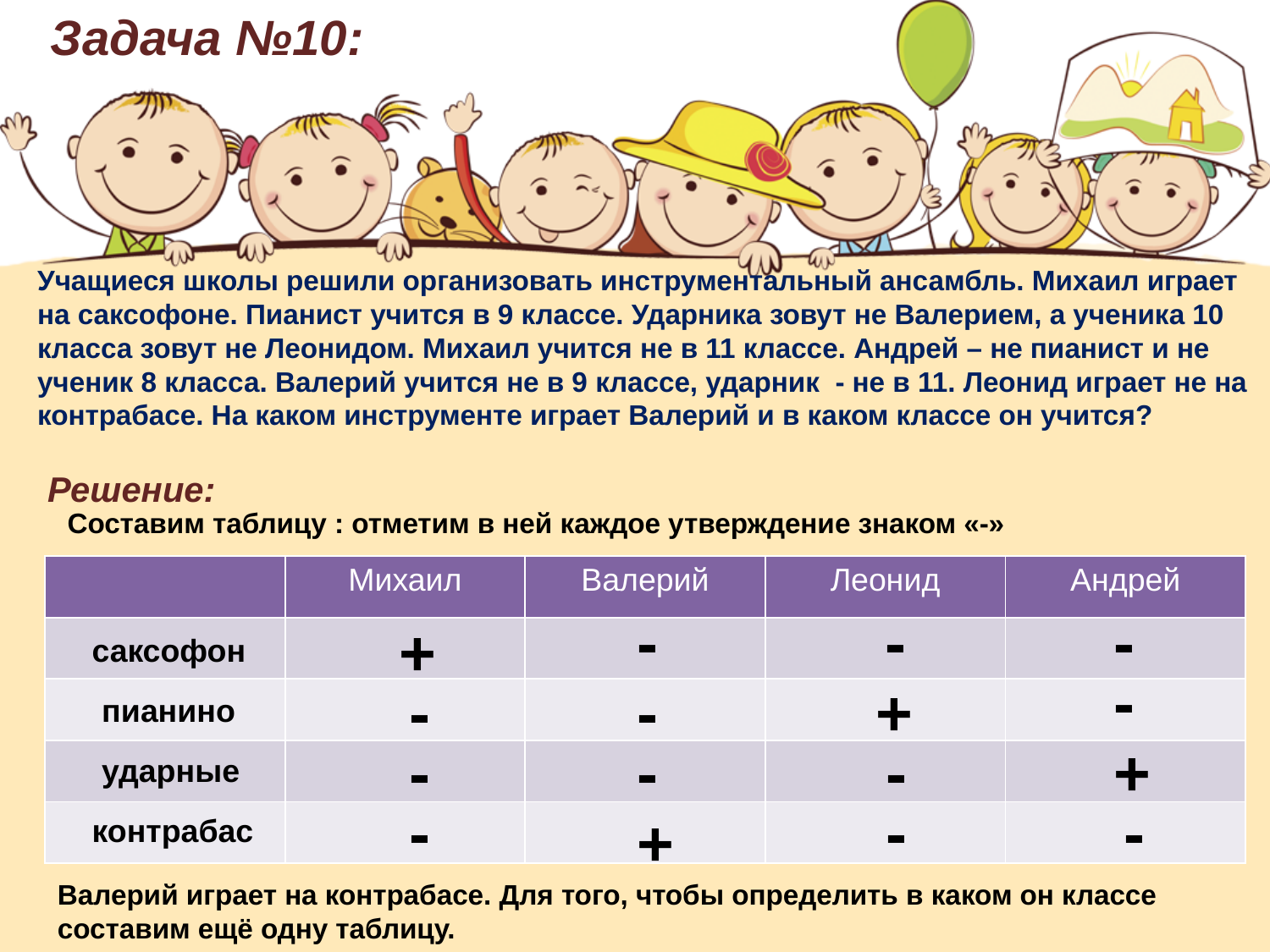

Задача №10:
Учащиеся школы решили организовать инструментальный ансамбль. Михаил играет на саксофоне. Пианист учится в 9 классе. Ударника зовут не Валерием, а ученика 10 класса зовут не Леонидом. Михаил учится не в 11 классе. Андрей – не пианист и не ученик 8 класса. Валерий учится не в 9 классе, ударник  - не в 11. Леонид играет не на контрабасе. На каком инструменте играет Валерий и в каком классе он учится?
Решение:
Составим таблицу : отметим в ней каждое утверждение знаком «-»
|  | Михаил | Валерий | Леонид | Андрей |
| --- | --- | --- | --- | --- |
|  |  |  |  |  |
|  |  |  |  |  |
|  |  |  |  |  |
|  |  |  |  |  |
-
-
-
+
саксофон
-
-
-
+
пианино
-
-
-
+
ударные
-
-
-
+
контрабас
Валерий играет на контрабасе. Для того, чтобы определить в каком он классе составим ещё одну таблицу.